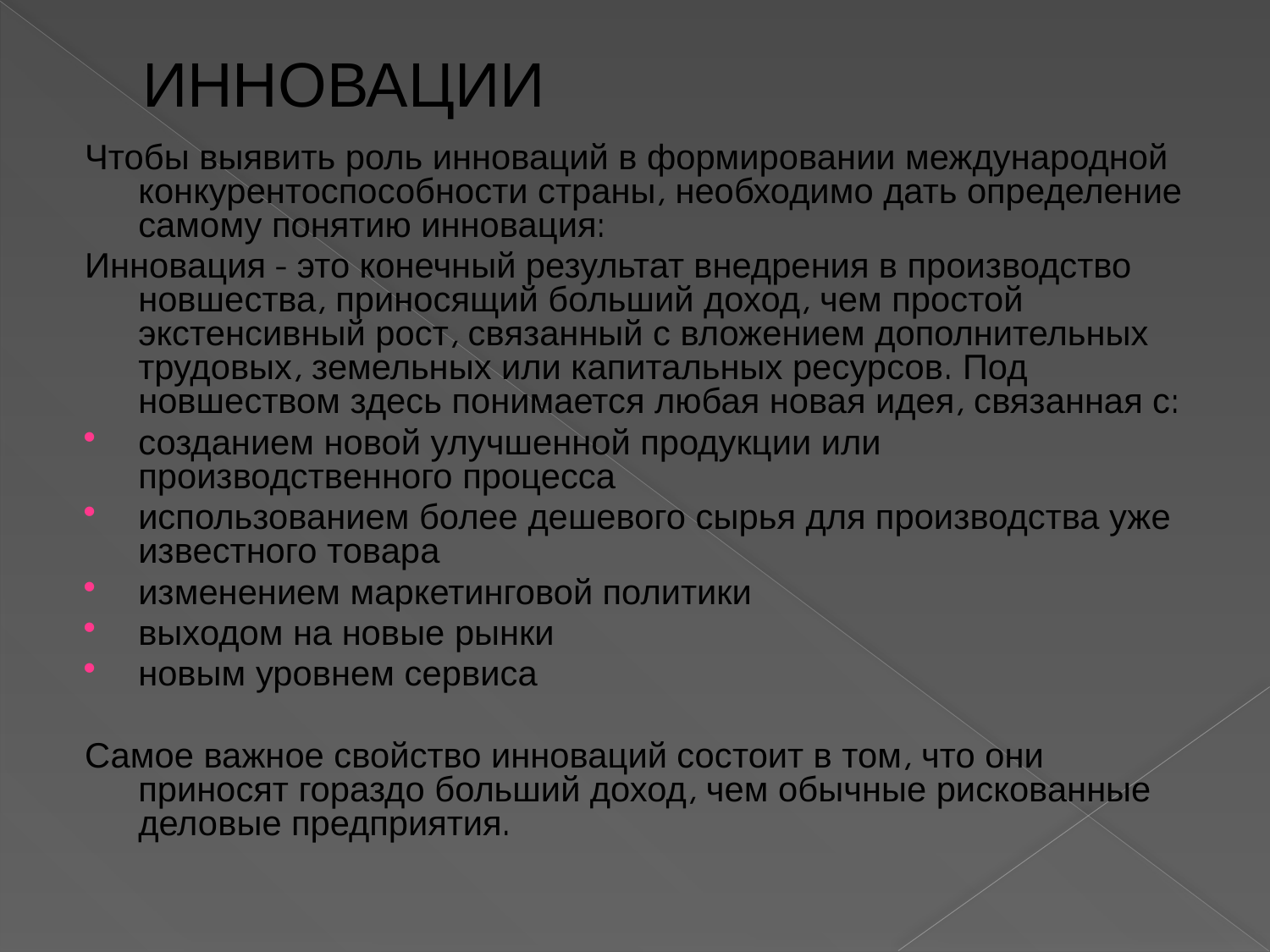

# ИННОВАЦИИ
Чтобы выявить роль инноваций в формировании международной конкурентоспособности страны, необходимо дать определение самому понятию инновация:
Инновация - это конечный результат внедрения в производство новшества, приносящий больший доход, чем простой экстенсивный рост, связанный с вложением дополнительных трудовых, земельных или капитальных ресурсов. Под новшеством здесь понимается любая новая идея, связанная с:
созданием новой улучшенной продукции или производственного процесса
использованием более дешевого сырья для производства уже известного товара
изменением маркетинговой политики
выходом на новые рынки
новым уровнем сервиса

Самое важное свойство инноваций состоит в том, что они приносят гораздо больший доход, чем обычные рискованные деловые предприятия.